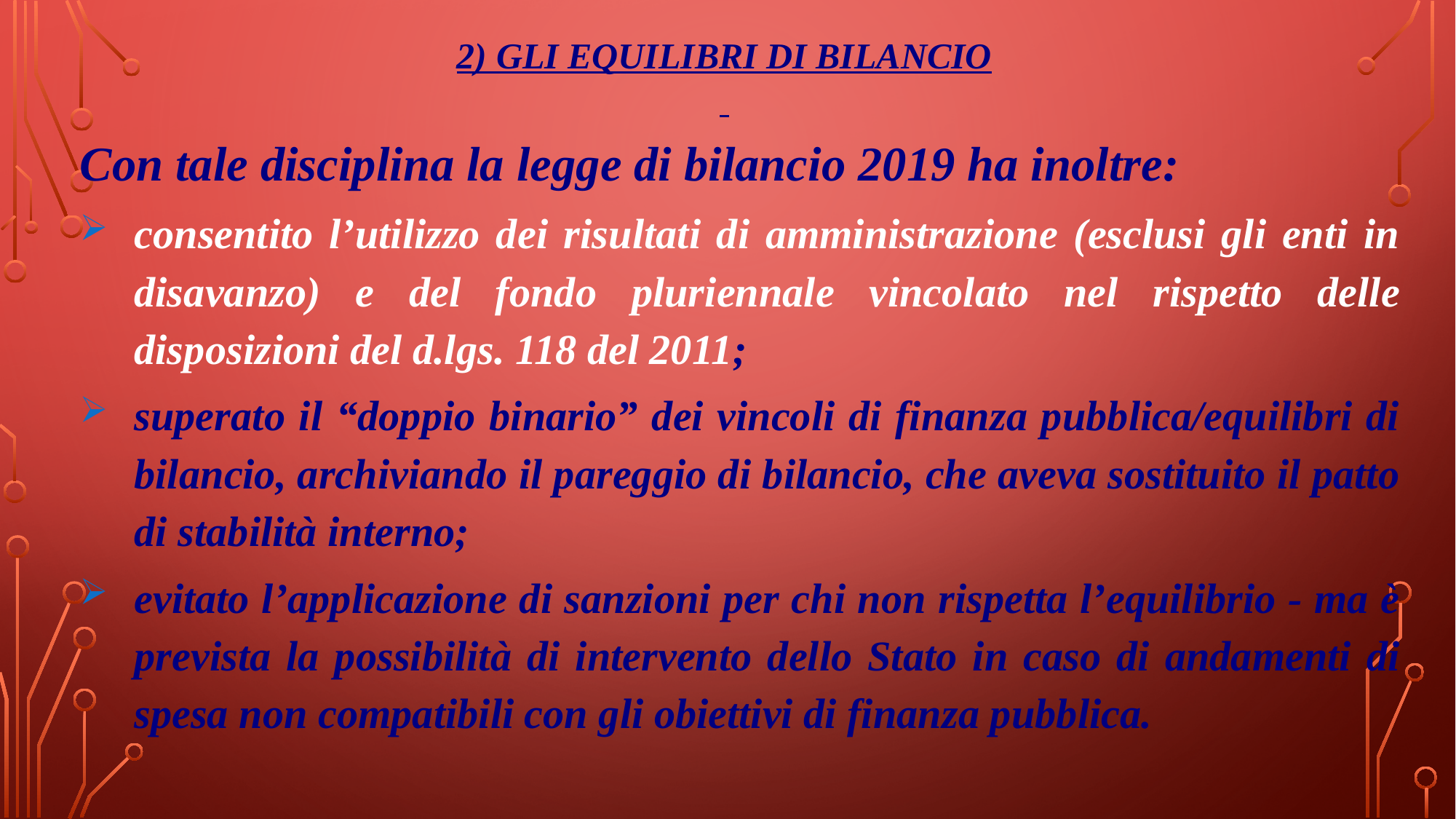

2) GLI EQUILIBRI DI BILANCIO

Con tale disciplina la legge di bilancio 2019 ha inoltre:
consentito l’utilizzo dei risultati di amministrazione (esclusi gli enti in disavanzo) e del fondo pluriennale vincolato nel rispetto delle disposizioni del d.lgs. 118 del 2011;
superato il “doppio binario” dei vincoli di finanza pubblica/equilibri di bilancio, archiviando il pareggio di bilancio, che aveva sostituito il patto di stabilità interno;
evitato l’applicazione di sanzioni per chi non rispetta l’equilibrio - ma è prevista la possibilità di intervento dello Stato in caso di andamenti di spesa non compatibili con gli obiettivi di finanza pubblica.